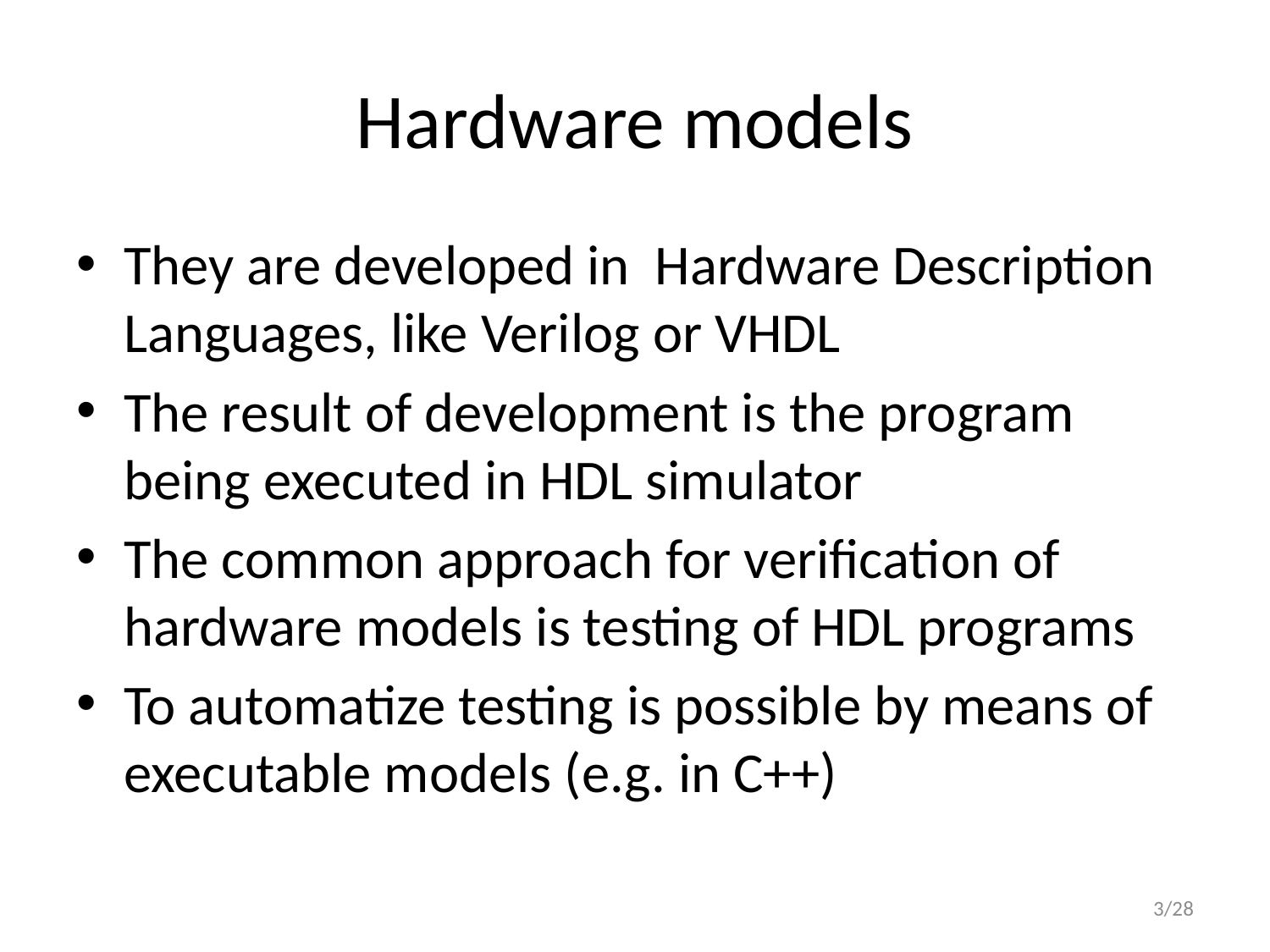

# Hardware models
They are developed in  Hardware Description Languages, like Verilog or VHDL
The result of development is the program being executed in HDL simulator
The common approach for verification of hardware models is testing of HDL programs
To automatize testing is possible by means of executable models (e.g. in C++)
3/28